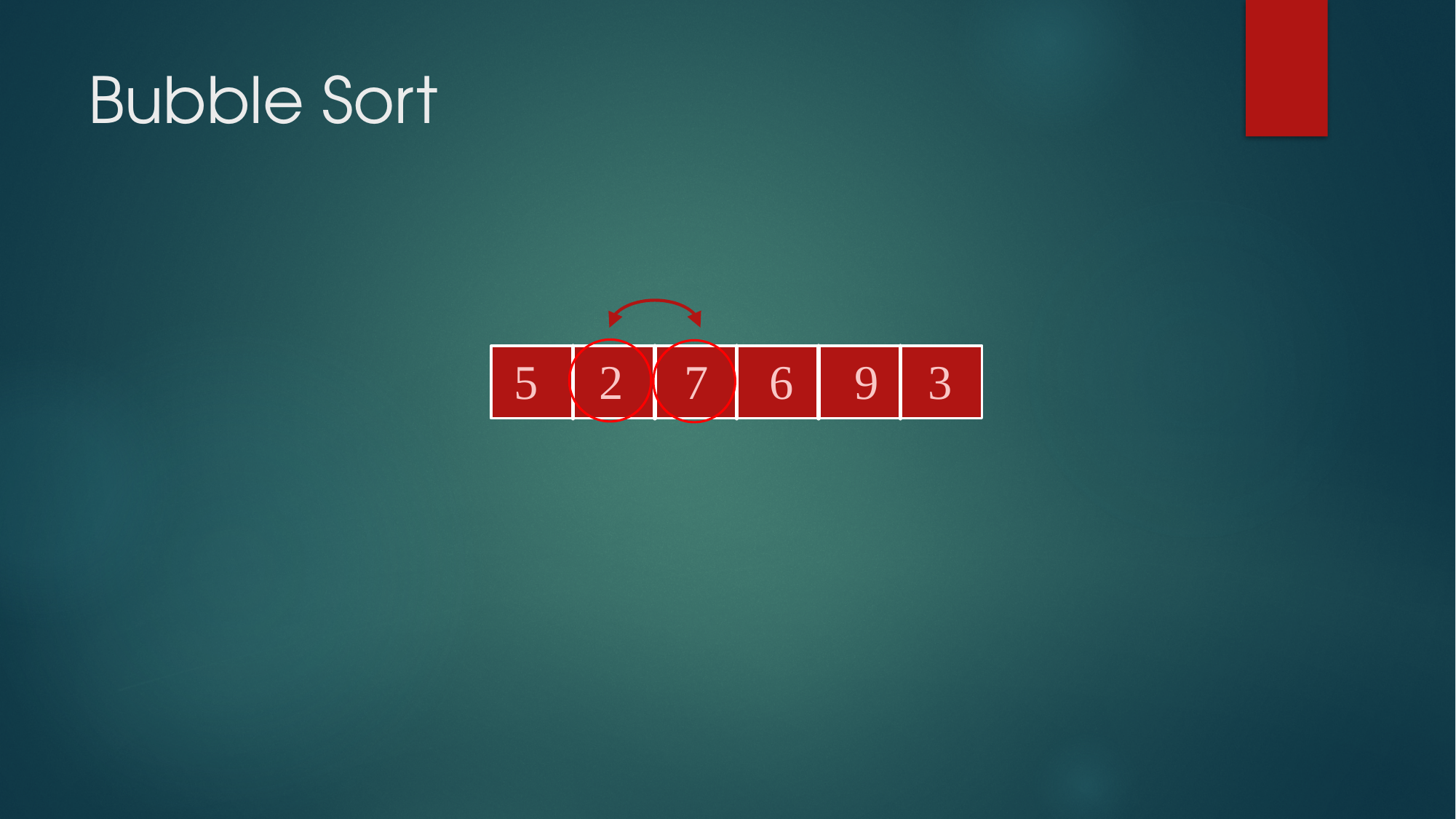

# Bubble Sort

 5     2     7     6     9    3